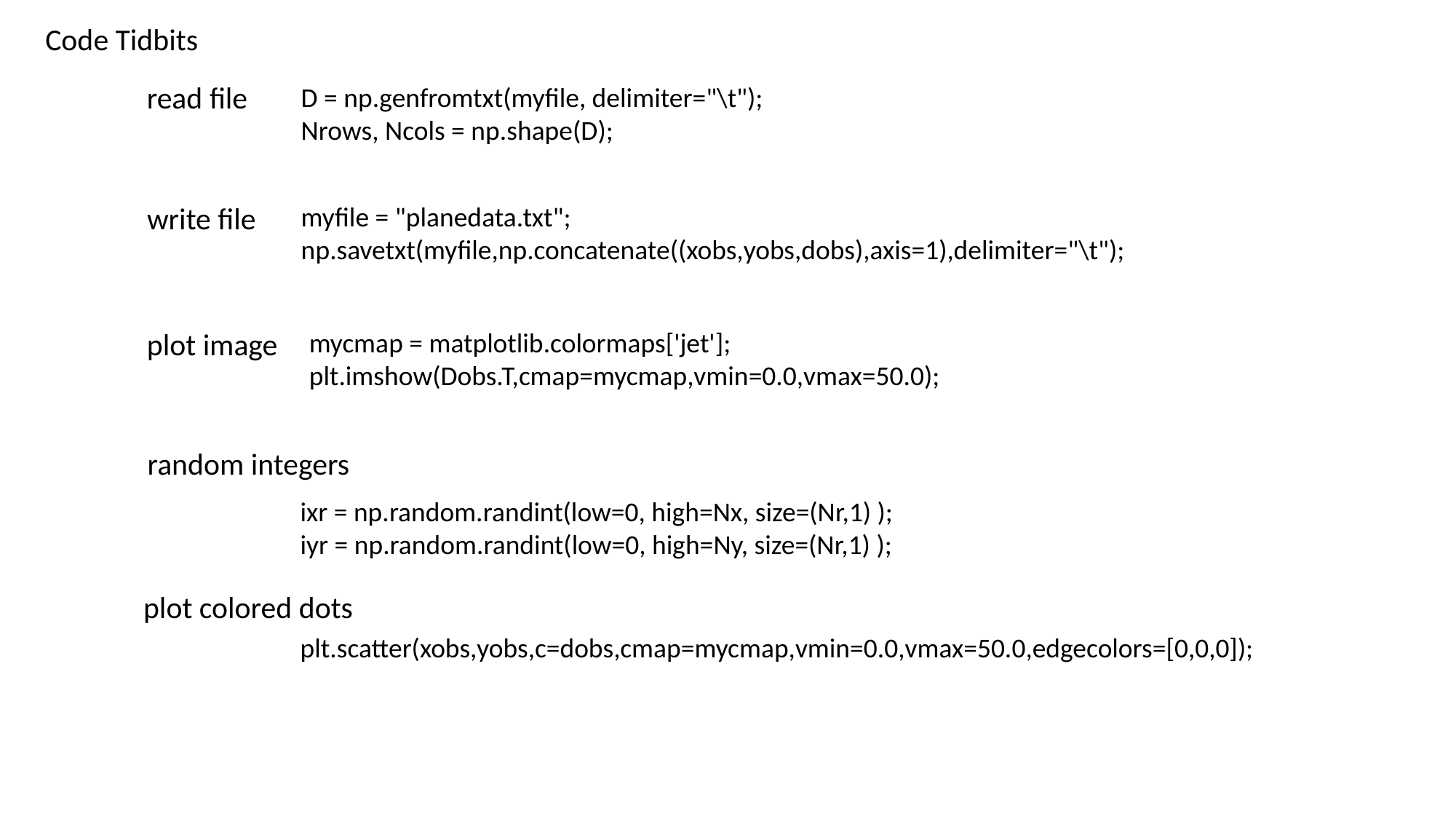

Code Tidbits
read file
D = np.genfromtxt(myfile, delimiter="\t");
Nrows, Ncols = np.shape(D);
write file
myfile = "planedata.txt";
np.savetxt(myfile,np.concatenate((xobs,yobs,dobs),axis=1),delimiter="\t");
plot image
mycmap = matplotlib.colormaps['jet'];
plt.imshow(Dobs.T,cmap=mycmap,vmin=0.0,vmax=50.0);
random integers
ixr = np.random.randint(low=0, high=Nx, size=(Nr,1) );
iyr = np.random.randint(low=0, high=Ny, size=(Nr,1) );
plot colored dots
plt.scatter(xobs,yobs,c=dobs,cmap=mycmap,vmin=0.0,vmax=50.0,edgecolors=[0,0,0]);